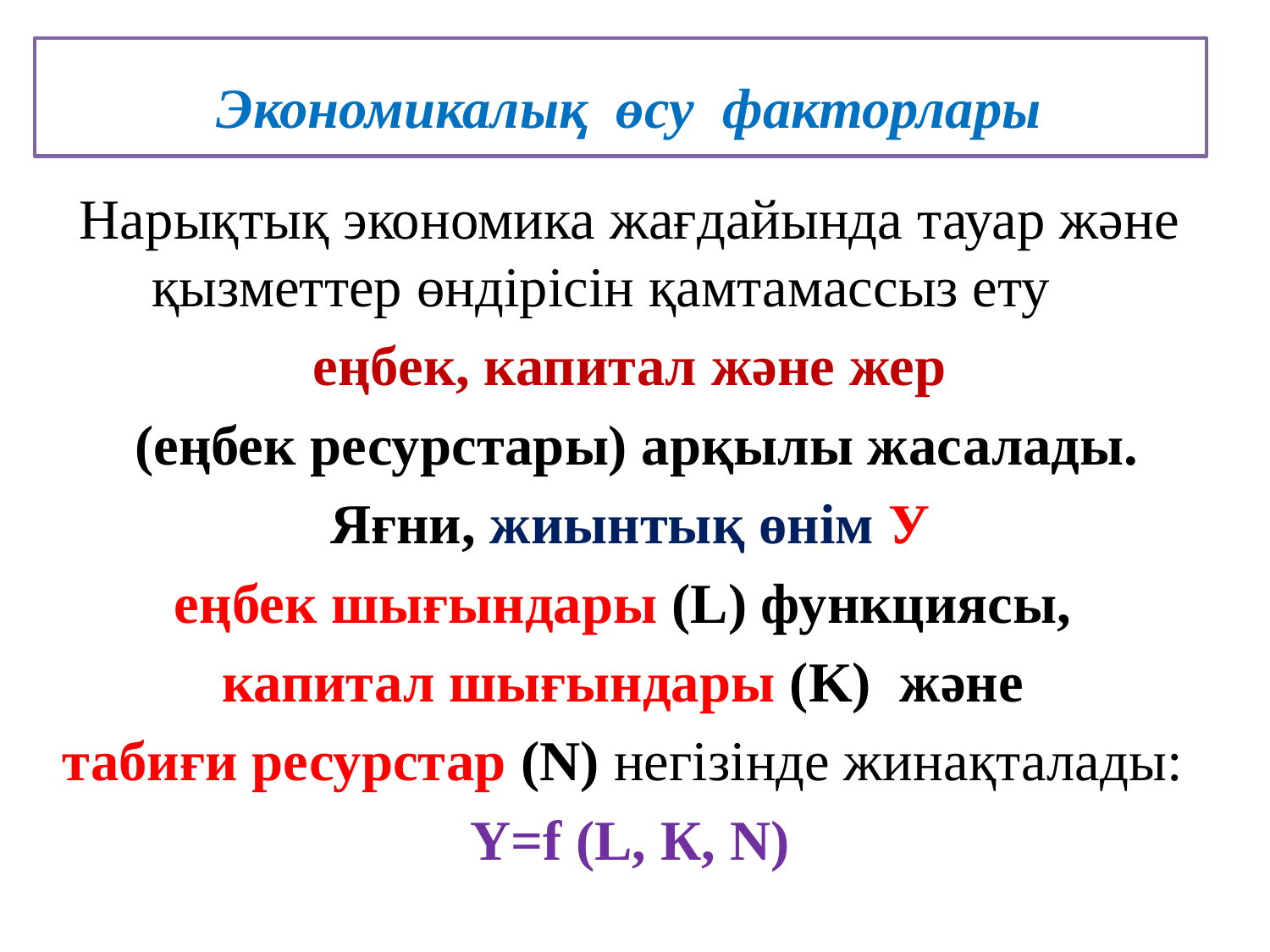

# Экономикалық  өсу  факторлары
Нарықтық экономика жағдайында тауар және қызметтер өндірісін қамтамассыз ету
еңбек, капитал және жер
 (еңбек ресурстары) арқылы жасалады.
 Яғни, жиынтық өнім У
еңбек шығындары (L) функциясы,
капитал шығындары (K)  және
табиғи ресурстар (N) негізінде жинақталады:
Y=f (L, К, N)